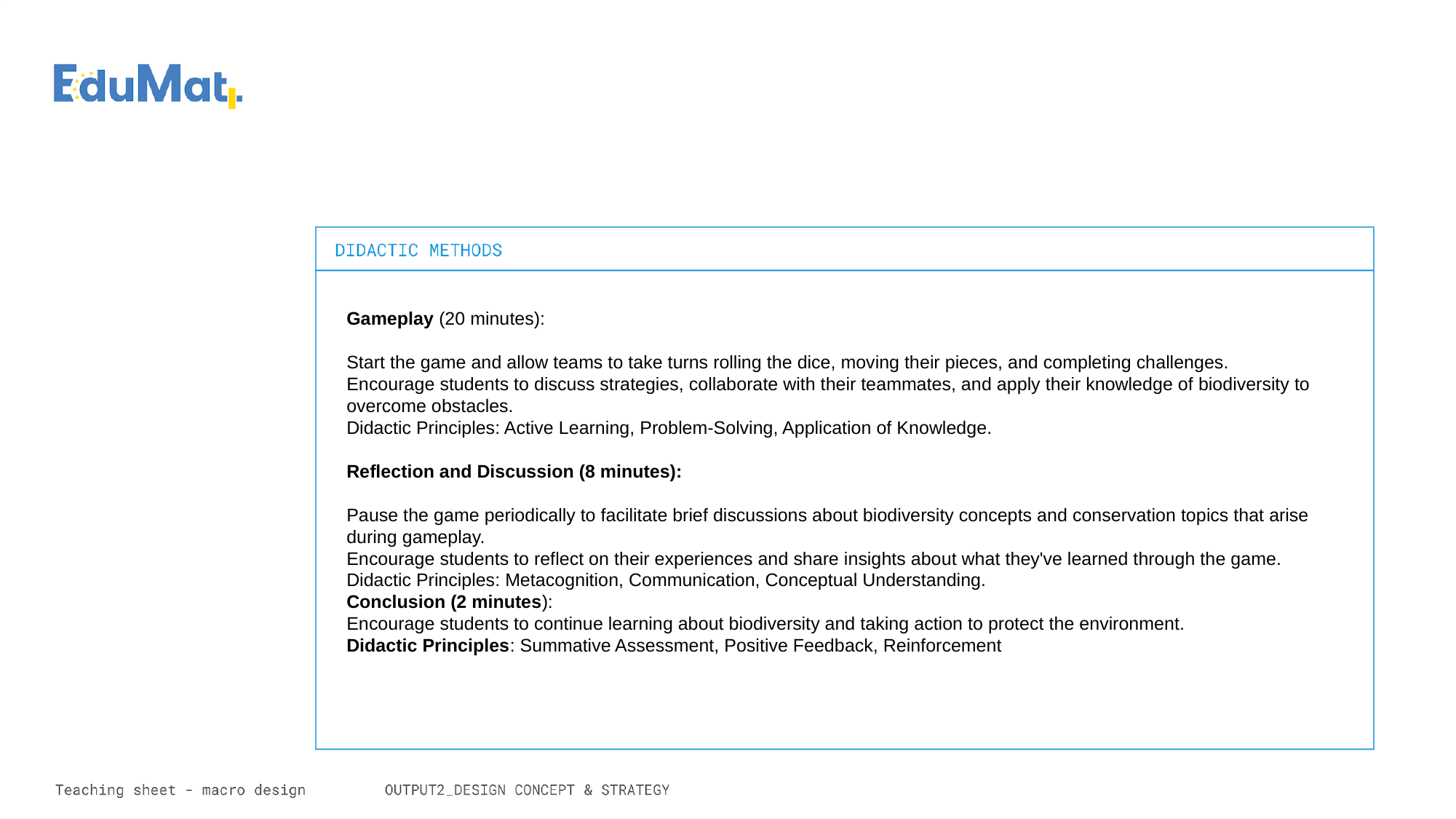

Gameplay (20 minutes):

Start the game and allow teams to take turns rolling the dice, moving their pieces, and completing challenges.
Encourage students to discuss strategies, collaborate with their teammates, and apply their knowledge of biodiversity to overcome obstacles.
Didactic Principles: Active Learning, Problem-Solving, Application of Knowledge.

Reflection and Discussion (8 minutes):

Pause the game periodically to facilitate brief discussions about biodiversity concepts and conservation topics that arise during gameplay.
Encourage students to reflect on their experiences and share insights about what they've learned through the game.
Didactic Principles: Metacognition, Communication, Conceptual Understanding.
Conclusion (2 minutes):
Encourage students to continue learning about biodiversity and taking action to protect the environment.
Didactic Principles: Summative Assessment, Positive Feedback, Reinforcement